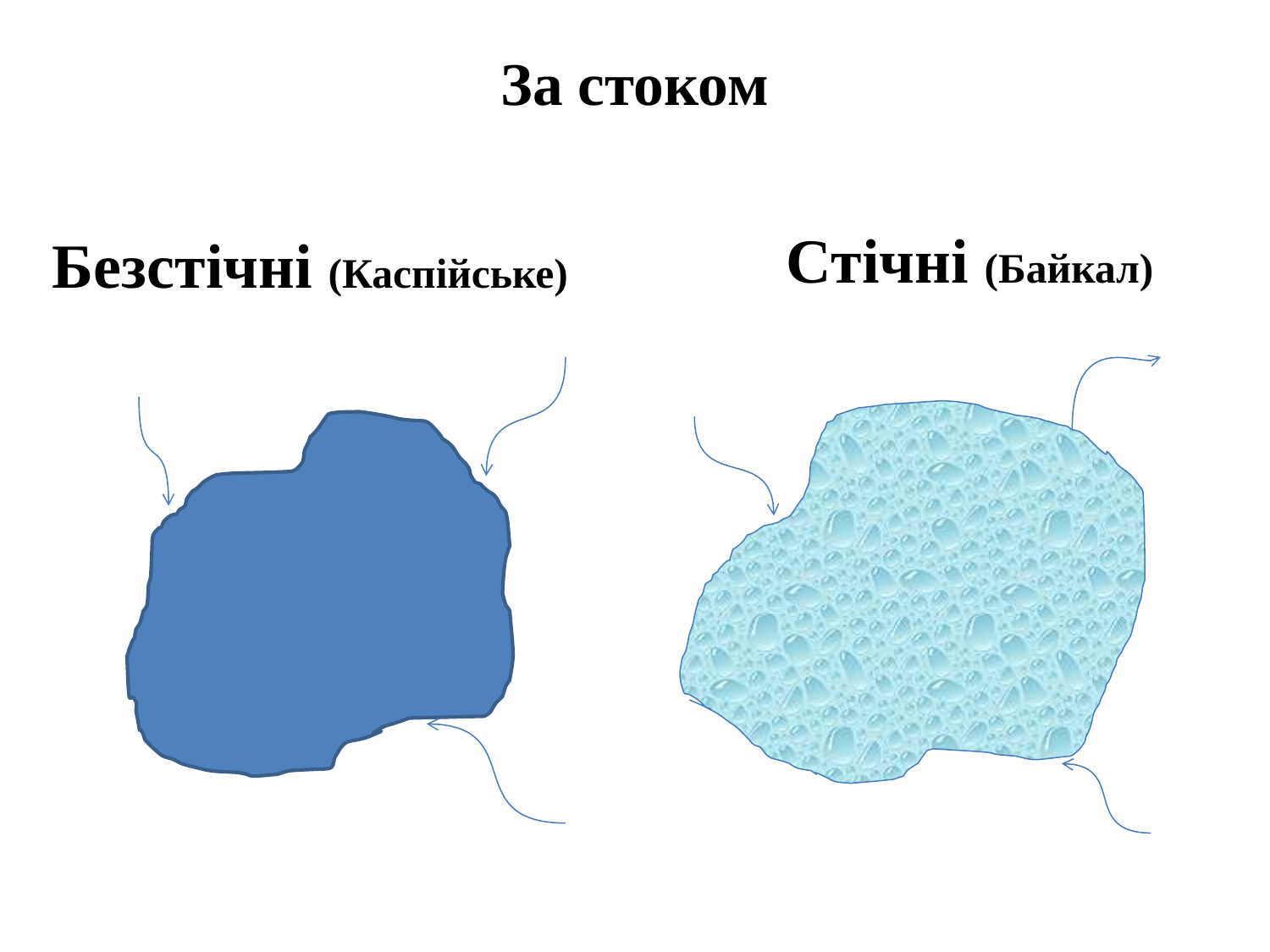

# За стоком
Стічні (Байкал)
Безстічні (Каспійське)
1
1